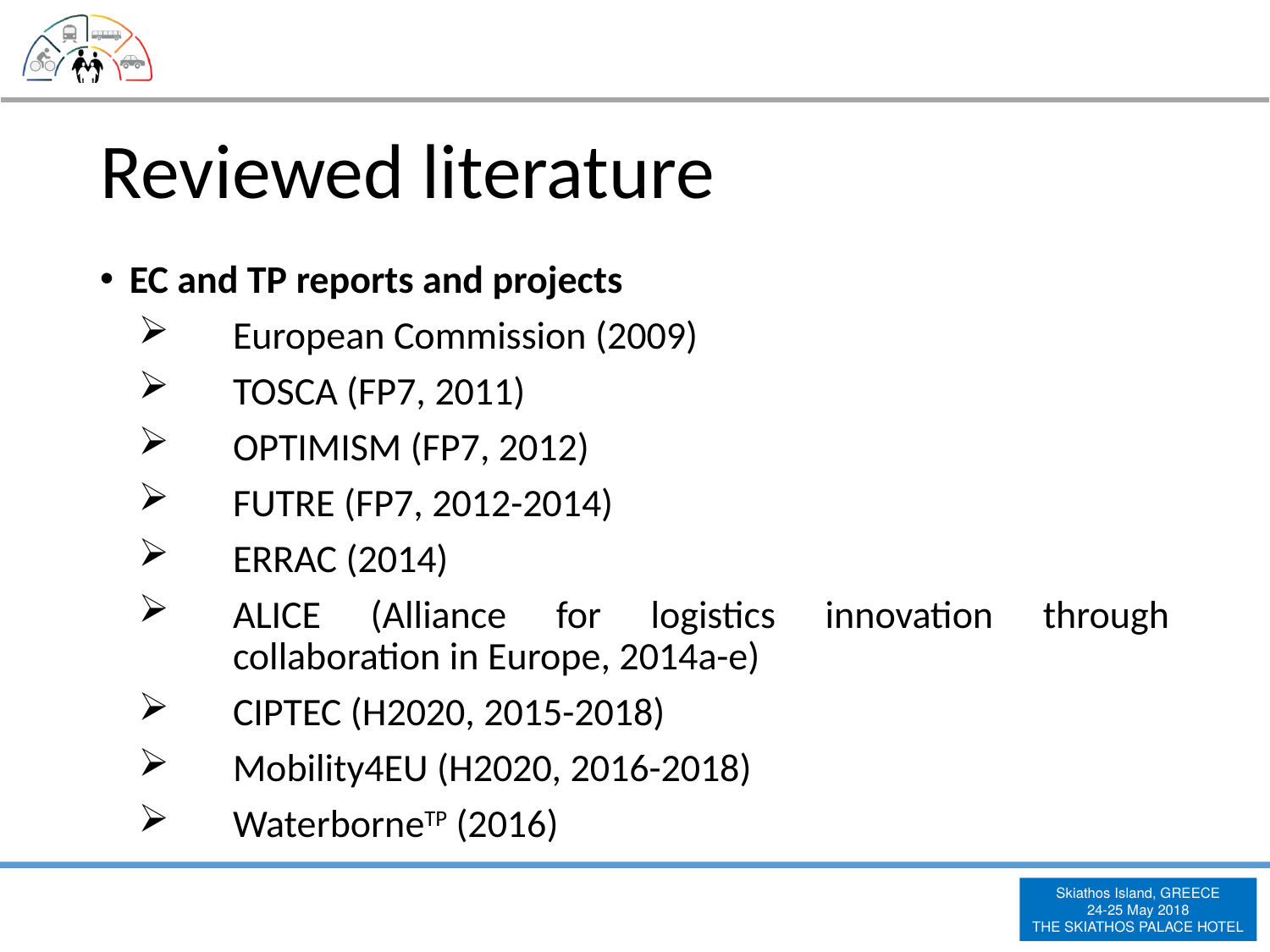

# Reviewed literature
EC and TP reports and projects
European Commission (2009)
TOSCA (FP7, 2011)
OPTIMISM (FP7, 2012)
FUTRE (FP7, 2012-2014)
ERRAC (2014)
ALICE (Alliance for logistics innovation through collaboration in Europe, 2014a-e)
CIPTEC (H2020, 2015-2018)
Mobility4EU (H2020, 2016-2018)
WaterborneTP (2016)